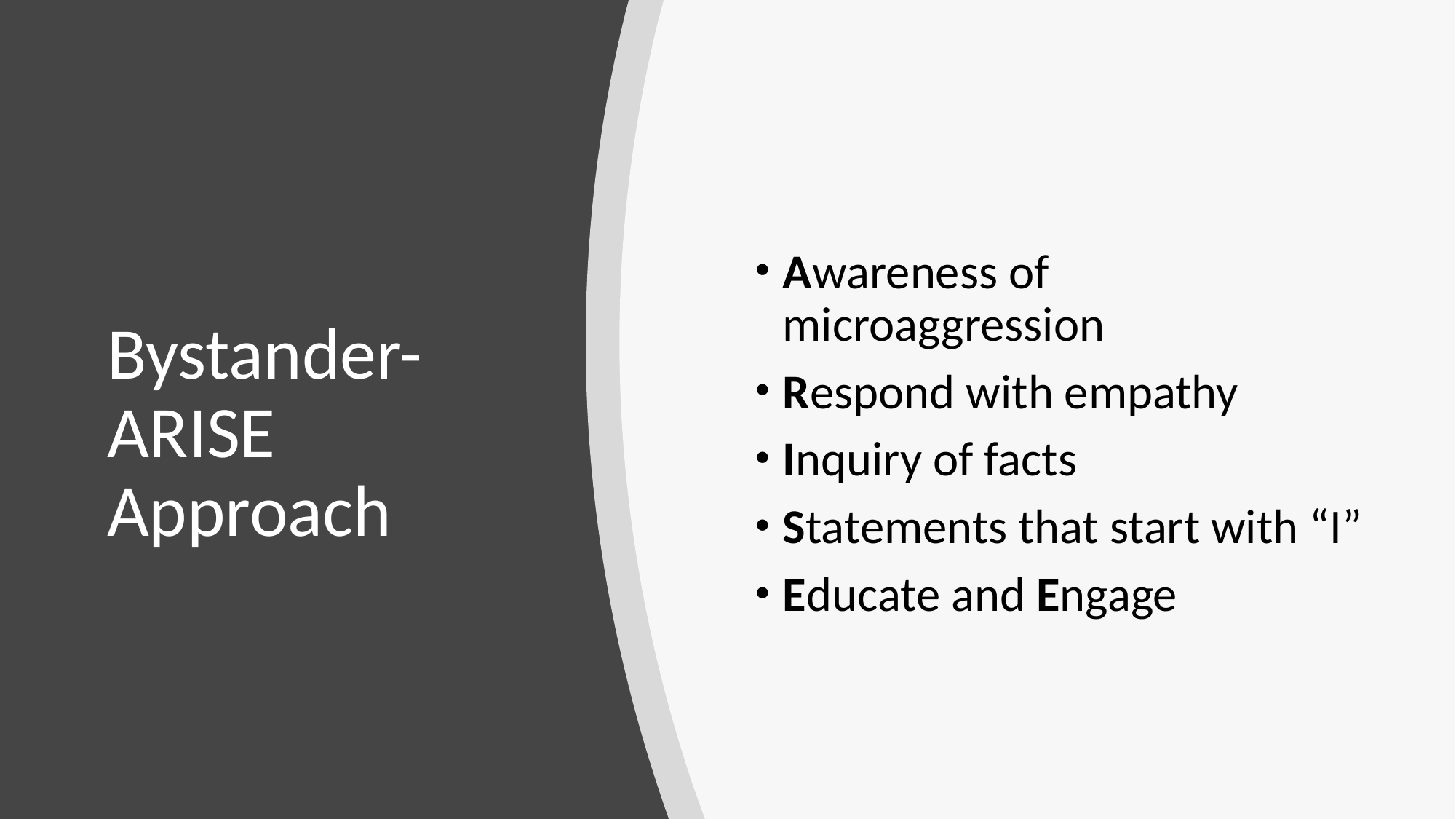

Awareness of microaggression
Respond with empathy
Inquiry of facts
Statements that start with “I”
Educate and Engage
# Bystander- ARISE Approach